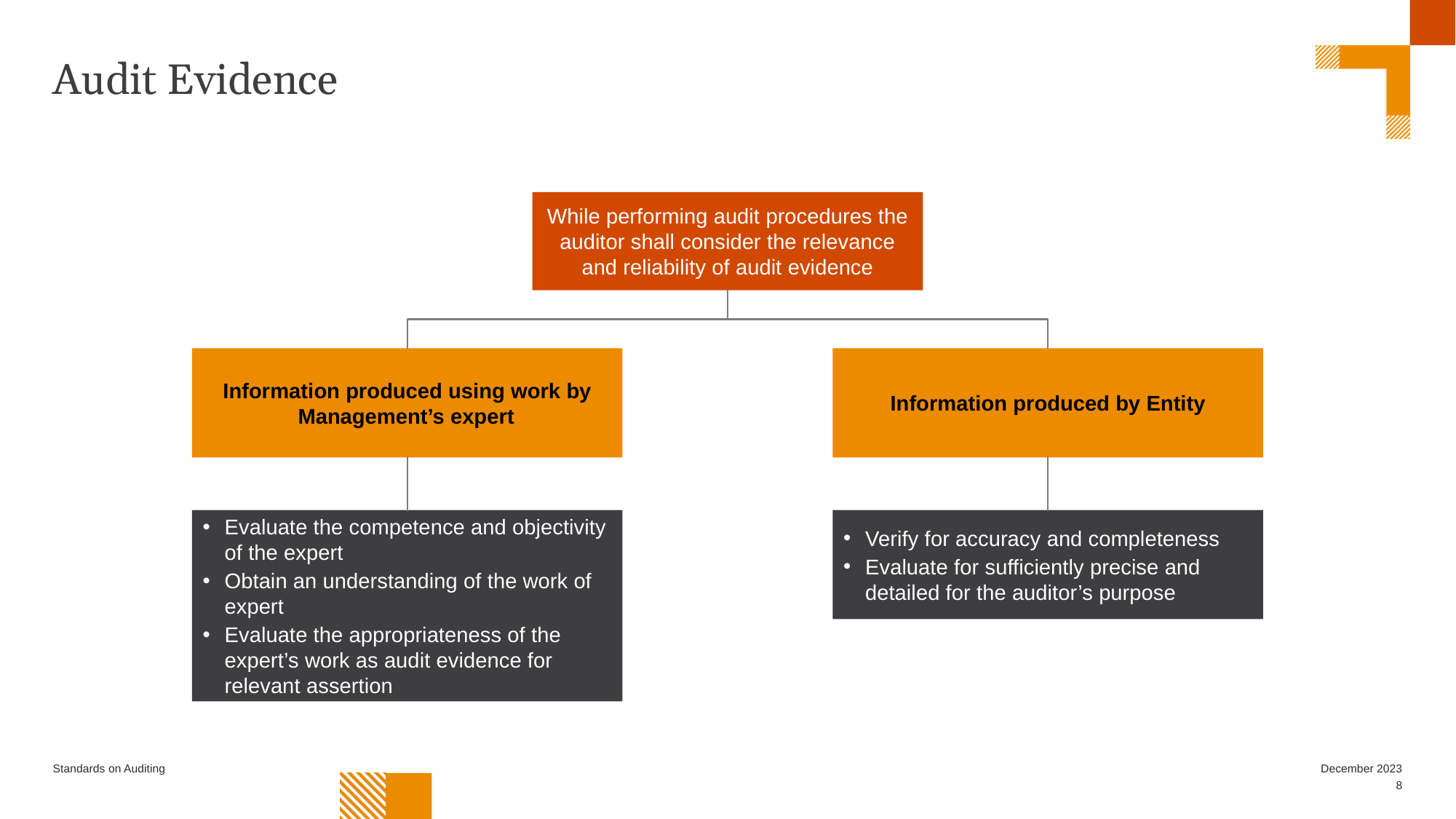

# Audit Evidence
While performing audit procedures the auditor shall consider the relevance and reliability of audit evidence
Information produced using work by Management’s expert
Information produced by Entity
Evaluate the competence and objectivity of the expert
Obtain an understanding of the work of expert
Evaluate the appropriateness of the expert’s work as audit evidence for relevant assertion
Verify for accuracy and completeness
Evaluate for sufficiently precise and detailed for the auditor’s purpose
Standards on Auditing
December 2023
8